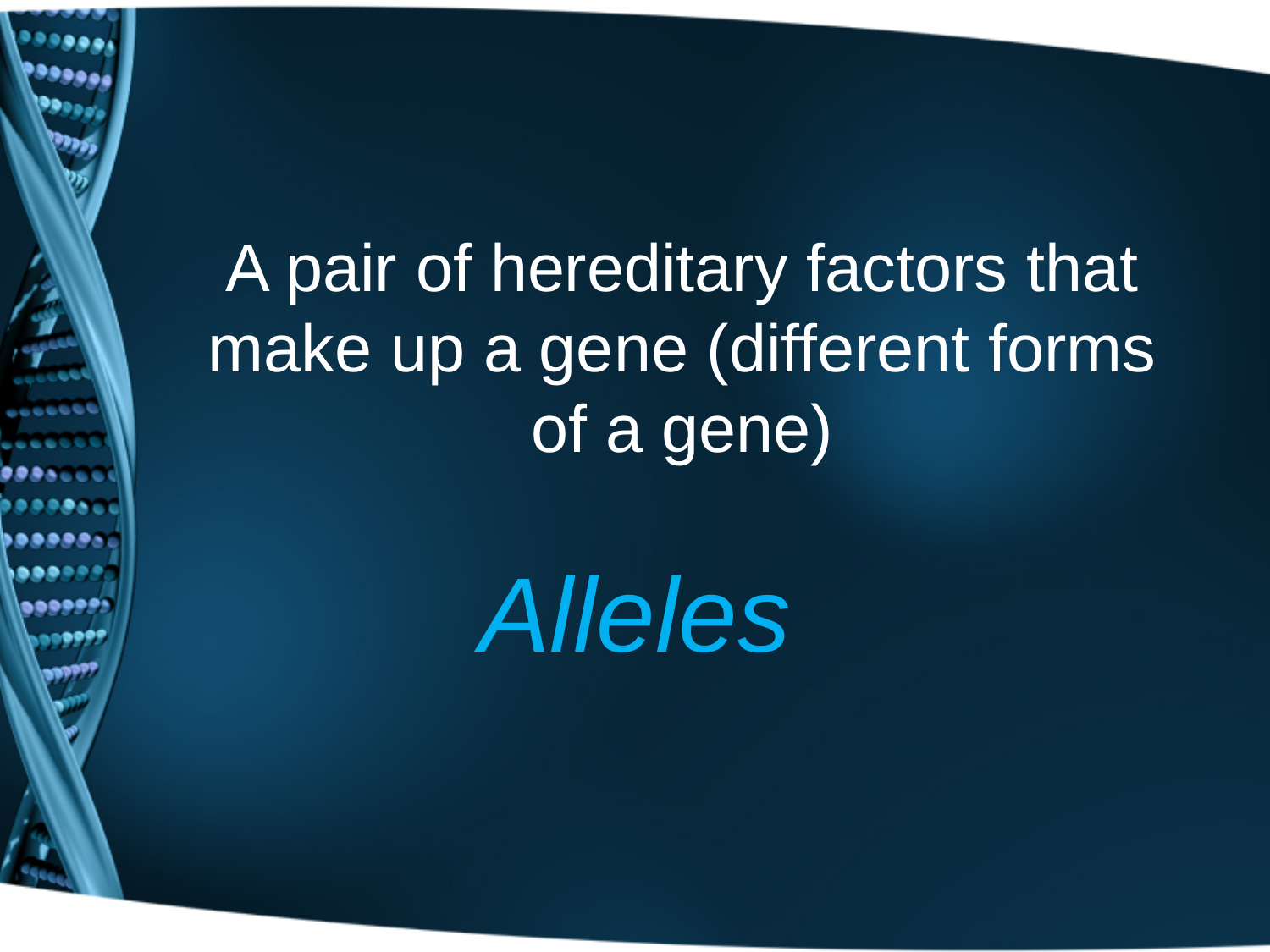

# A pair of hereditary factors that make up a gene (different forms of a gene)
Alleles